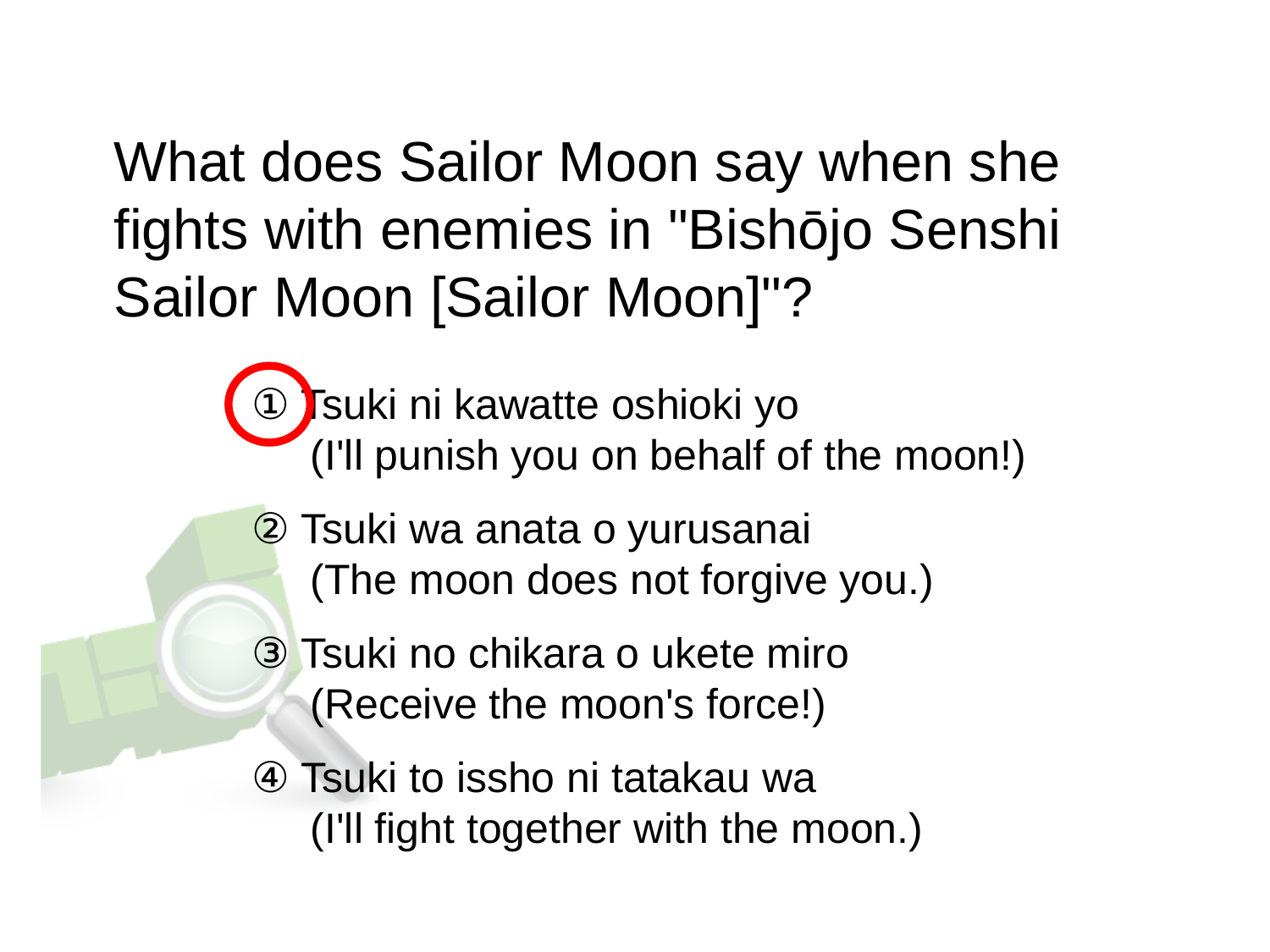

# What does Sailor Moon say when she fights with enemies in "Bishōjo Senshi Sailor Moon [Sailor Moon]"?

① Tsuki ni kawatte oshioki yo
     (I'll punish you on behalf of the moon!)
② Tsuki wa anata o yurusanai
     (The moon does not forgive you.)
③ Tsuki no chikara o ukete miro
     (Receive the moon's force!)
④ Tsuki to issho ni tatakau wa
     (I'll fight together with the moon.)